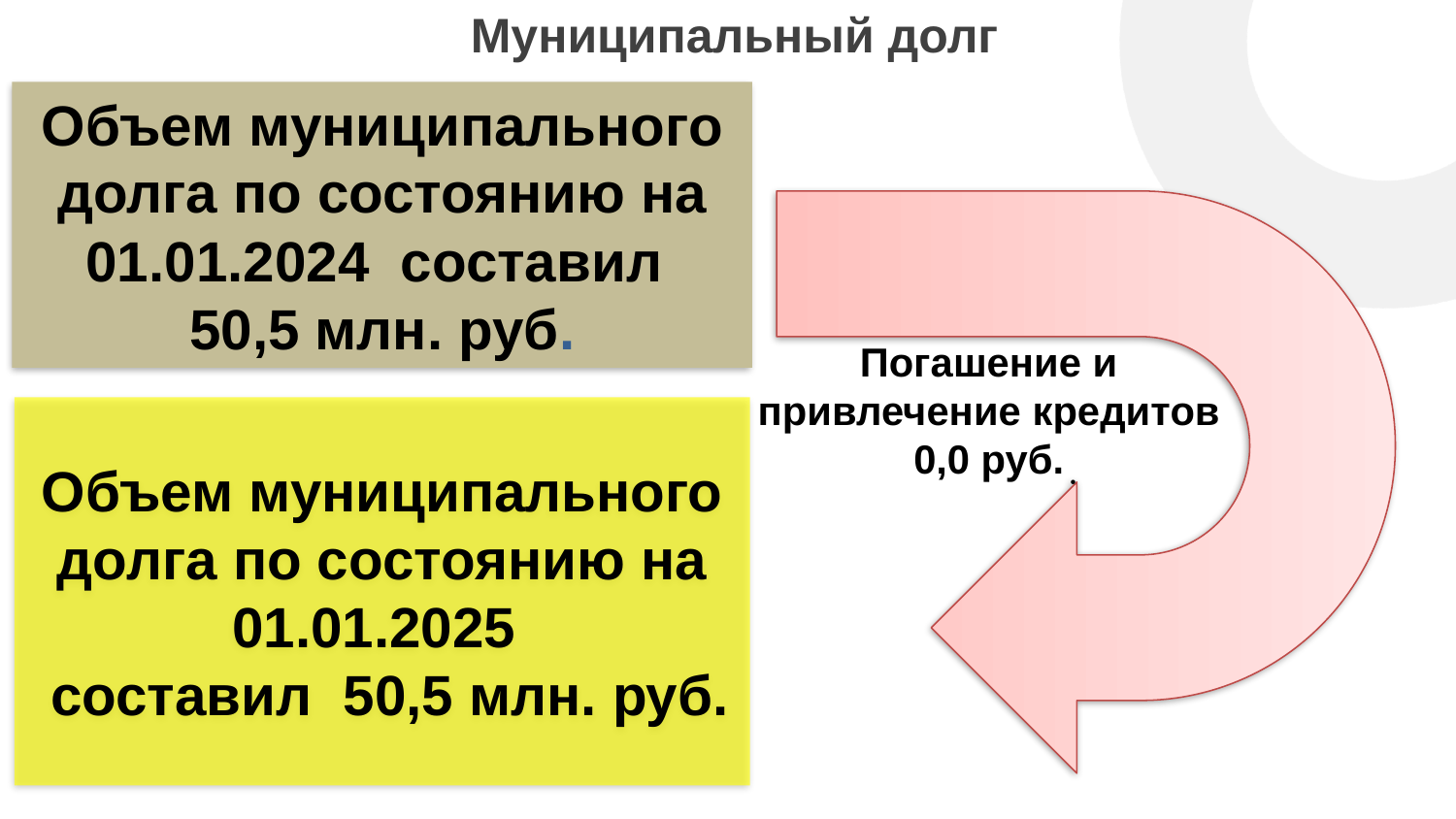

# Муниципальный долг
Объем муниципального долга по состоянию на 01.01.2024  составил
50,5 млн. руб.
.
Погашение и привлечение кредитов 0,0 руб.
Объем муниципального долга по состоянию на 01.01.2025
 составил  50,5 млн. руб.